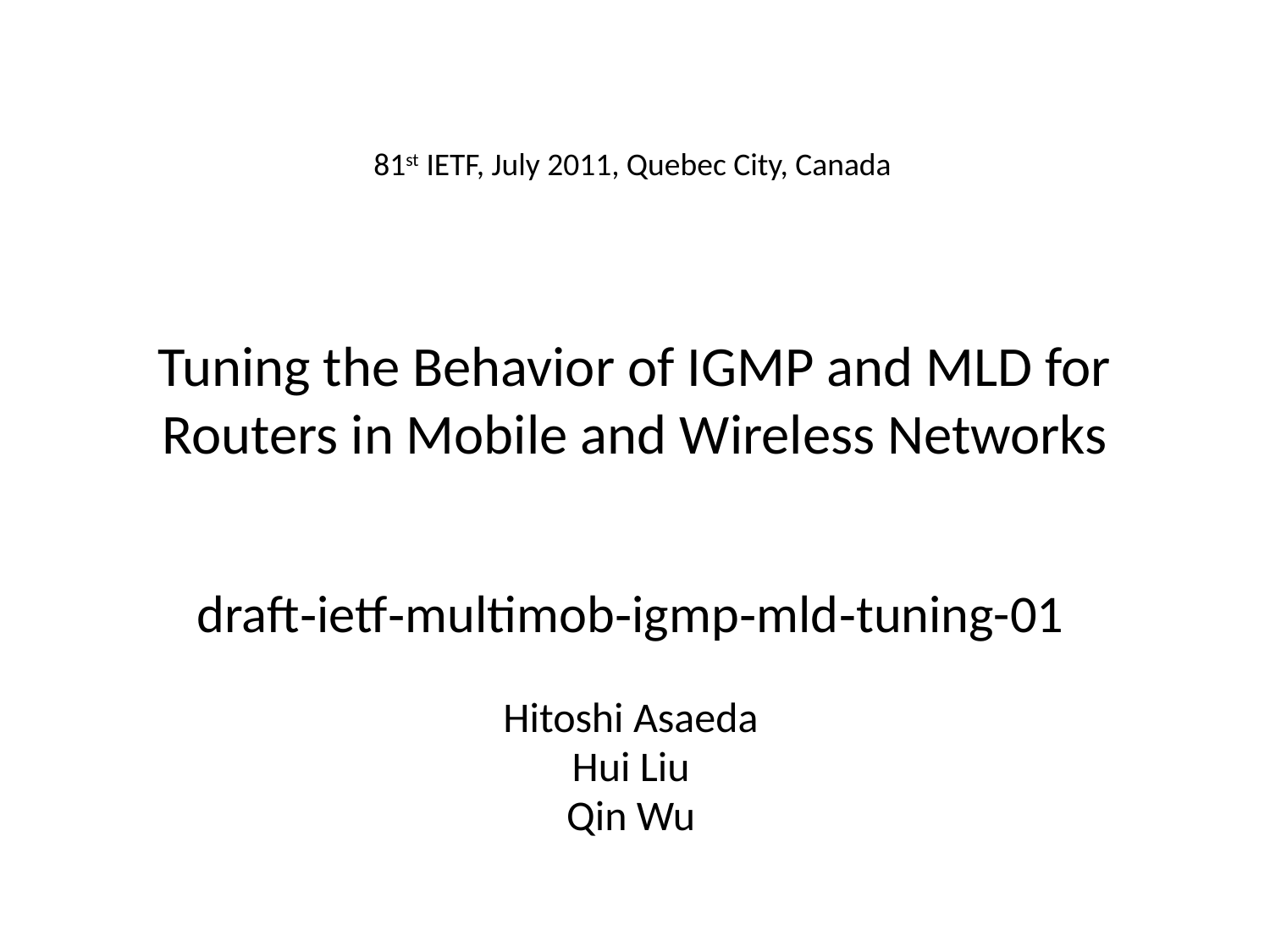

81st IETF, July 2011, Quebec City, Canada
# Tuning the Behavior of IGMP and MLD for Routers in Mobile and Wireless Networks
draft‐ietf‐multimob‐igmp‐mld‐tuning-01

Hitoshi Asaeda
Hui Liu
Qin Wu